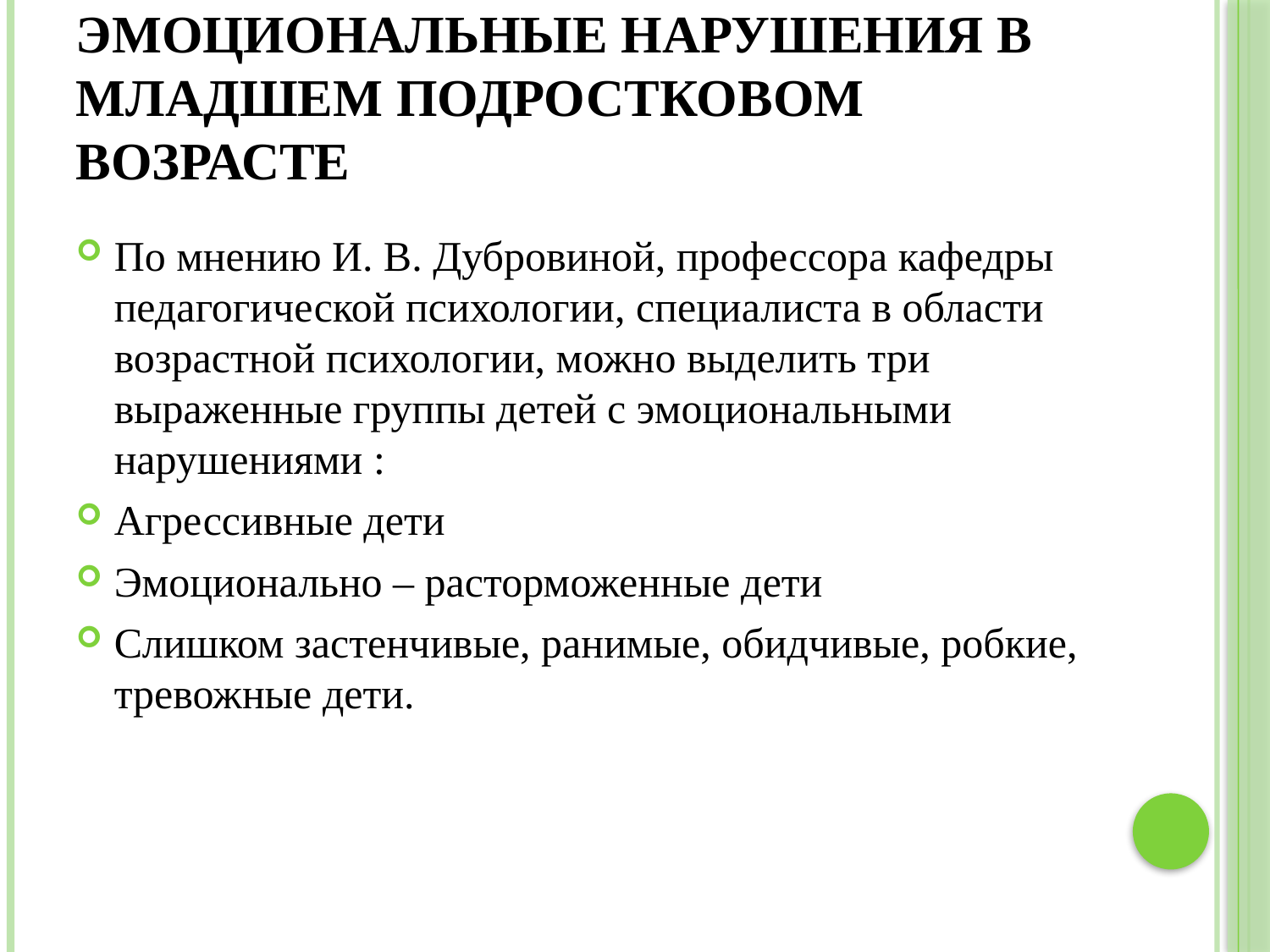

# Эмоциональные нарушения в младшем подростковом возрасте
По мнению И. В. Дубровиной, профессора кафедры педагогической психологии, специалиста в области возрастной психологии, можно выделить три выраженные группы детей с эмоциональными нарушениями :
Агрессивные дети
Эмоционально – расторможенные дети
Слишком застенчивые, ранимые, обидчивые, робкие, тревожные дети.